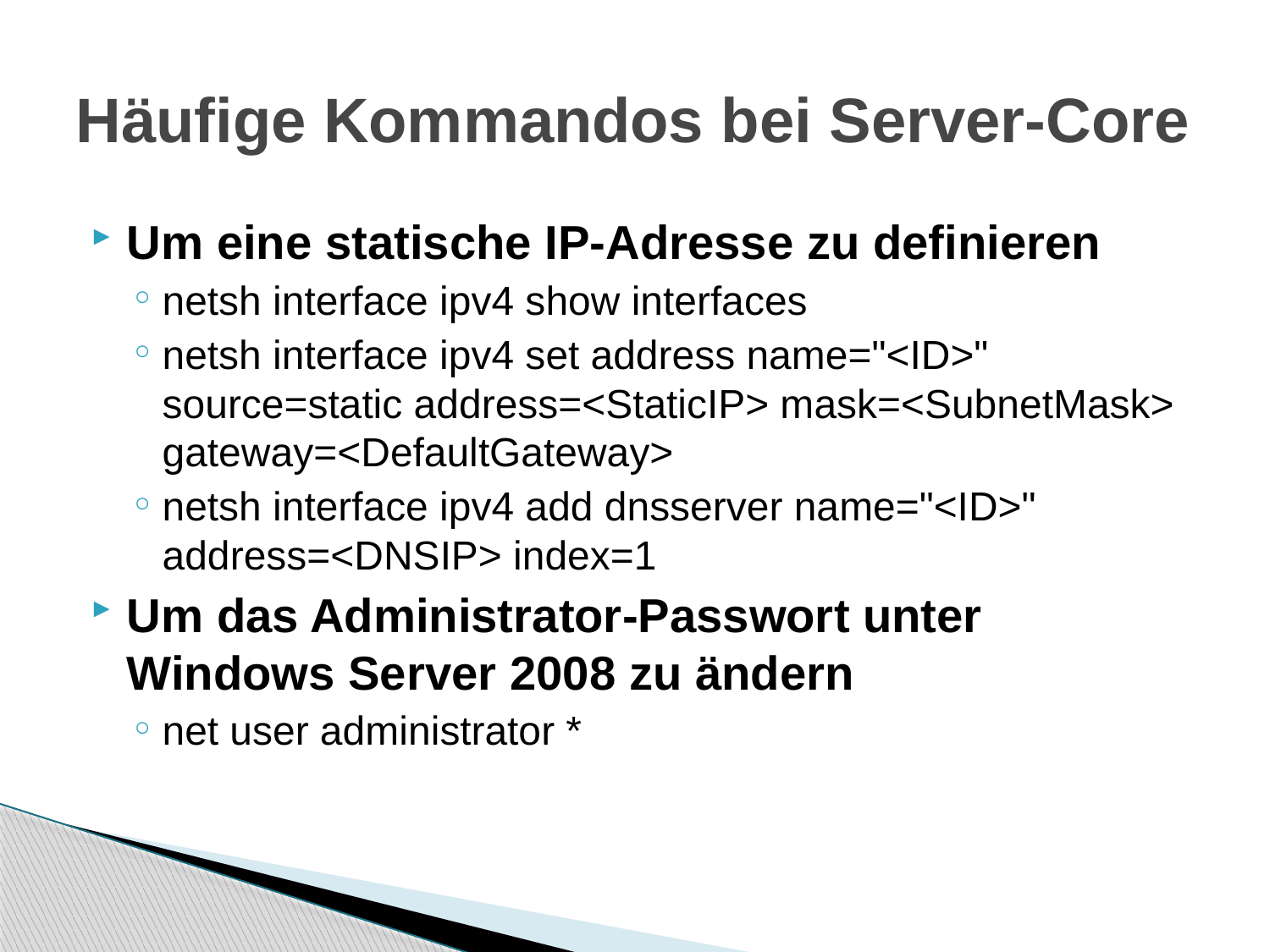

# Häufige Kommandos bei Server-Core
Um eine statische IP-Adresse zu definieren
netsh interface ipv4 show interfaces
netsh interface ipv4 set address name="<ID>" source=static address=<StaticIP> mask=<SubnetMask> gateway=<DefaultGateway>
netsh interface ipv4 add dnsserver name="<ID>" address=<DNSIP> index=1
Um das Administrator-Passwort unter Windows Server 2008 zu ändern
net user administrator *